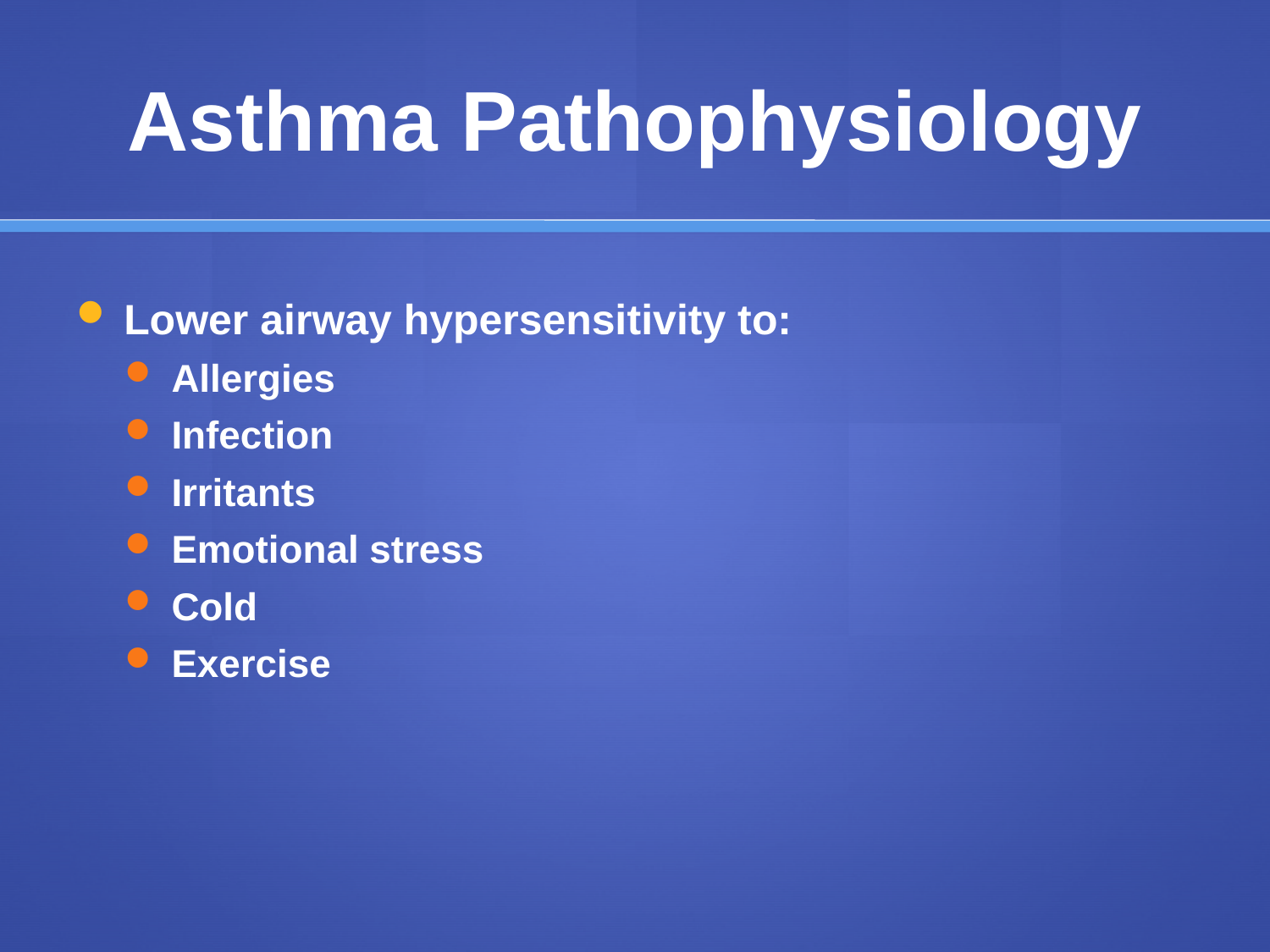

# Asthma Pathophysiology
Lower airway hypersensitivity to:
Allergies
Infection
Irritants
Emotional stress
Cold
Exercise